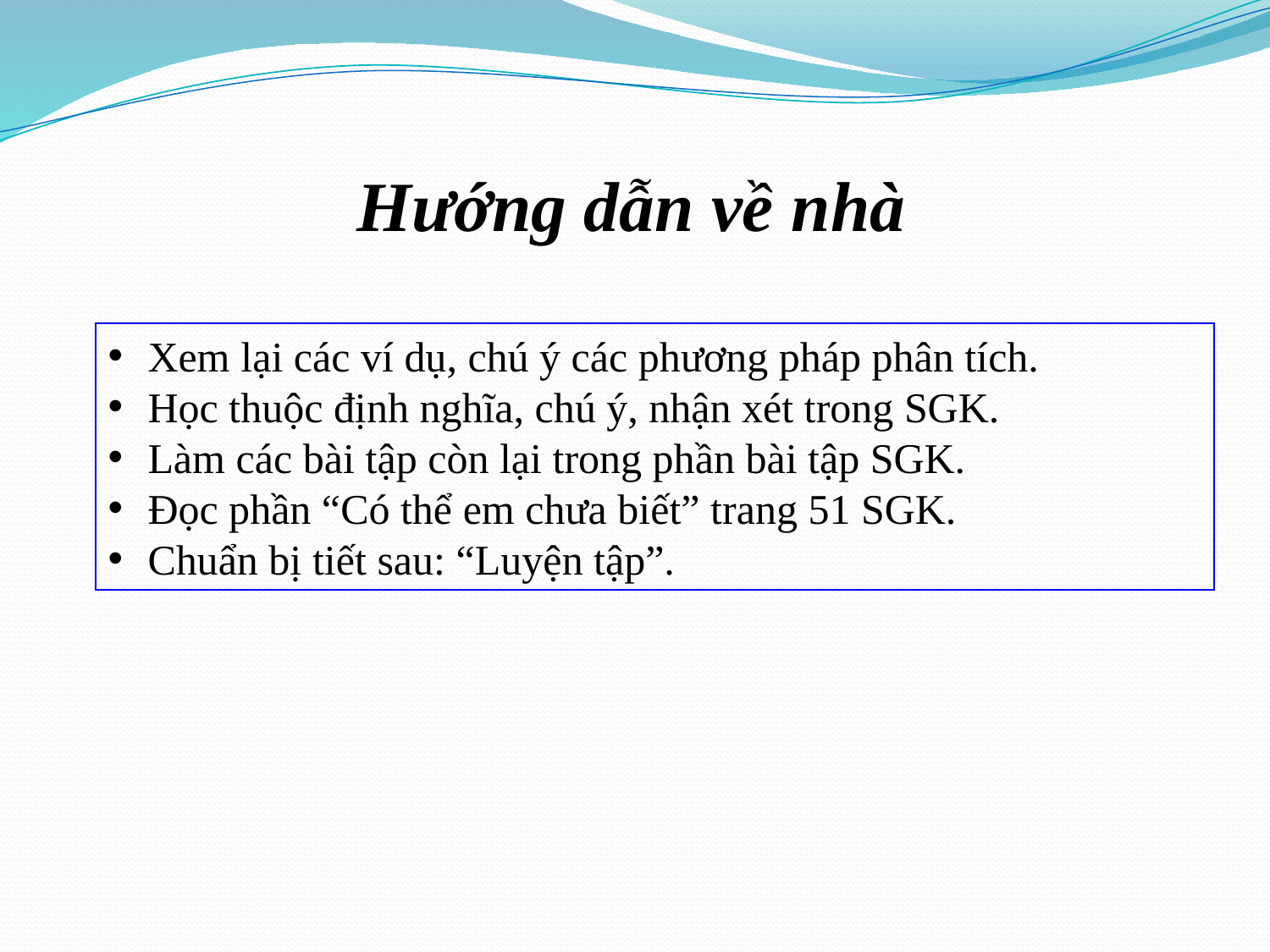

Hướng dẫn về nhà
Xem lại các ví dụ, chú ý các phương pháp phân tích.
Học thuộc định nghĩa, chú ý, nhận xét trong SGK.
Làm các bài tập còn lại trong phần bài tập SGK.
Đọc phần “Có thể em chưa biết” trang 51 SGK.
Chuẩn bị tiết sau: “Luyện tập”.